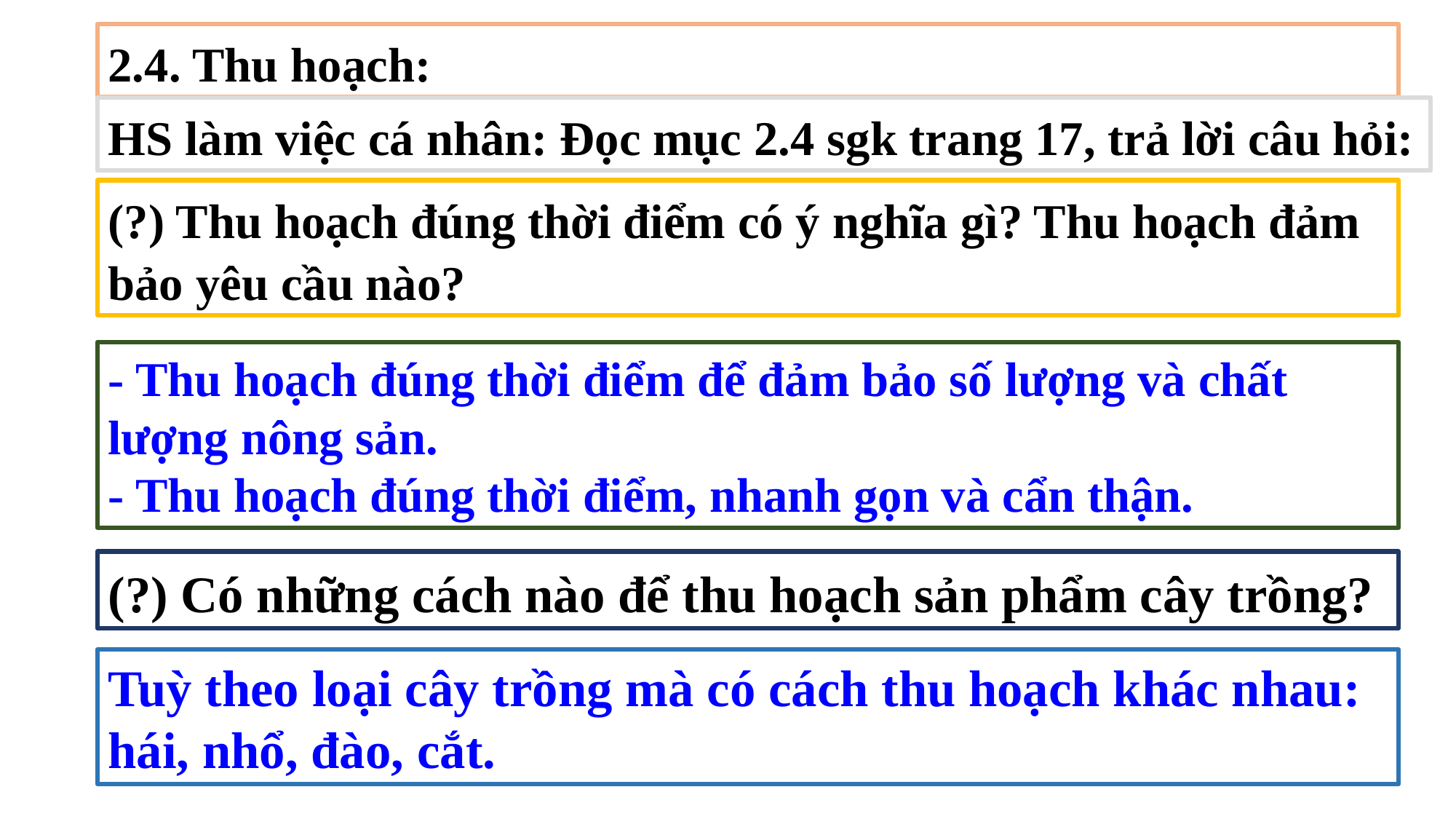

2.4. Thu hoạch:
HS làm việc cá nhân: Đọc mục 2.4 sgk trang 17, trả lời câu hỏi:
(?) Thu hoạch đúng thời điểm có ý nghĩa gì? Thu hoạch đảm bảo yêu cầu nào?
- Thu hoạch đúng thời điểm để đảm bảo số lượng và chất lượng nông sản.
- Thu hoạch đúng thời điểm, nhanh gọn và cẩn thận.
(?) Có những cách nào để thu hoạch sản phẩm cây trồng?
Tuỳ theo loại cây trồng mà có cách thu hoạch khác nhau: hái, nhổ, đào, cắt.